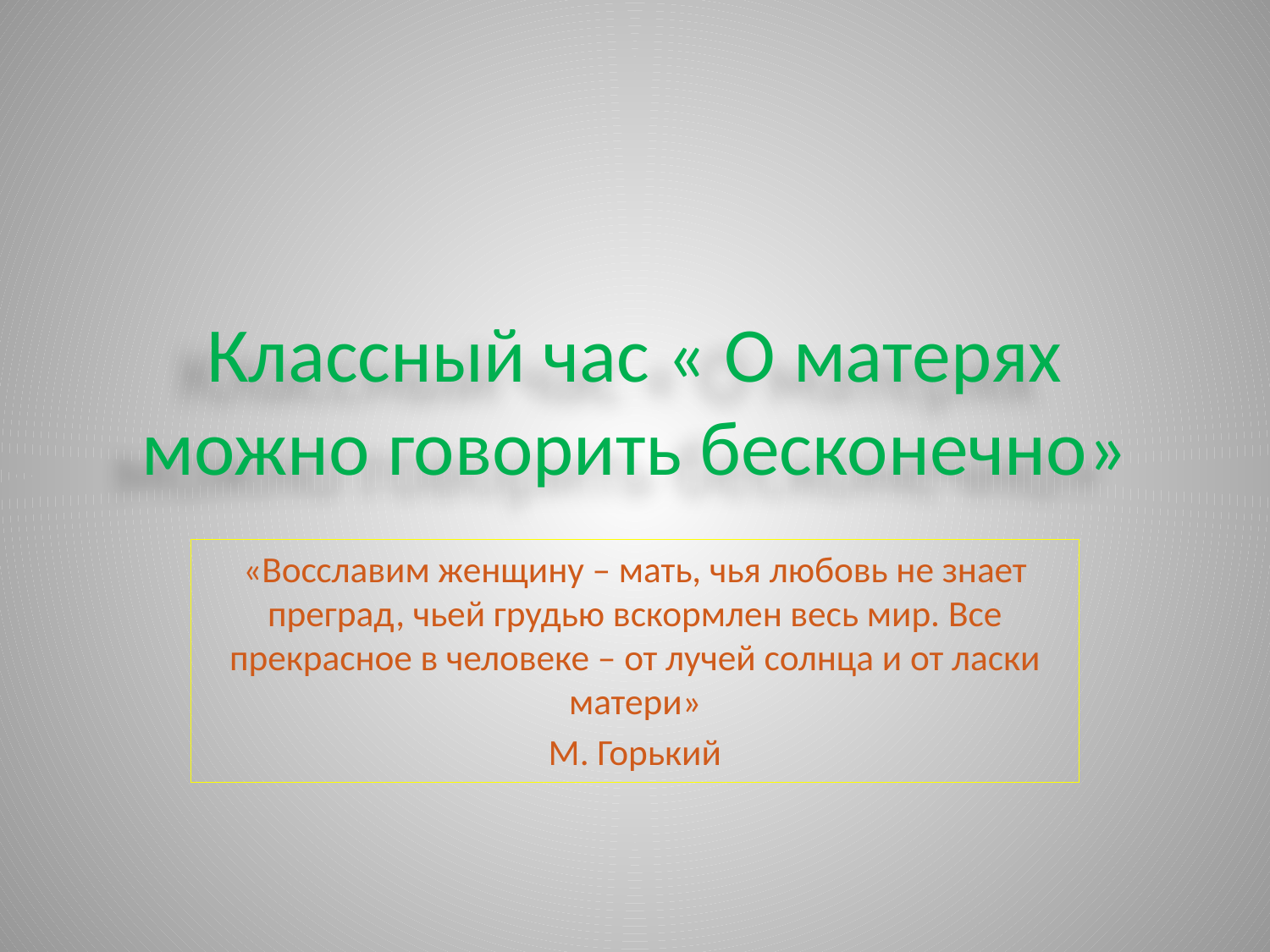

# Классный час « О матерях можно говорить бесконечно»
«Восславим женщину – мать, чья любовь не знает преград, чьей грудью вскормлен весь мир. Все прекрасное в человеке – от лучей солнца и от ласки матери»
М. Горький